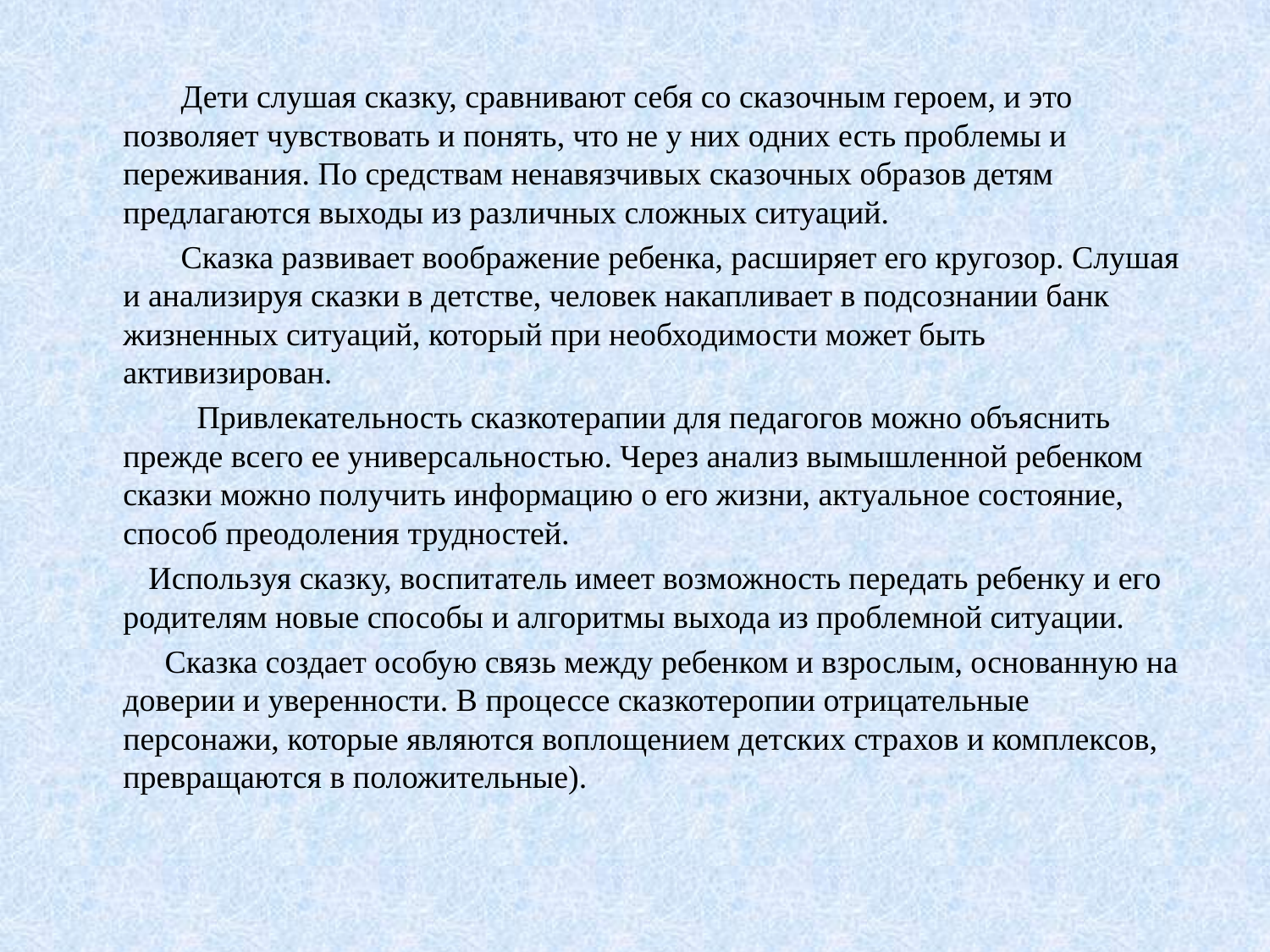

Дети слушая сказку, сравнивают себя со сказочным героем, и это позволяет чувствовать и понять, что не у них одних есть проблемы и переживания. По средствам ненавязчивых сказочных образов детям предлагаются выходы из различных сложных ситуаций.
             Сказка развивает воображение ребенка, расширяет его кругозор. Слушая и анализируя сказки в детстве, человек накапливает в подсознании банк жизненных ситуаций, который при необходимости может быть активизирован.
               Привлекательность сказкотерапии для педагогов можно объяснить прежде всего ее универсальностью. Через анализ вымышленной ребенком сказки можно получить информацию о его жизни, актуальное состояние, способ преодоления трудностей.
         Используя сказку, воспитатель имеет возможность передать ребенку и его родителям новые способы и алгоритмы выхода из проблемной ситуации.
           Сказка создает особую связь между ребенком и взрослым, основанную на доверии и уверенности. В процессе сказкотеропии отрицательные персонажи, которые являются воплощением детских страхов и комплексов, превращаются в положительные).